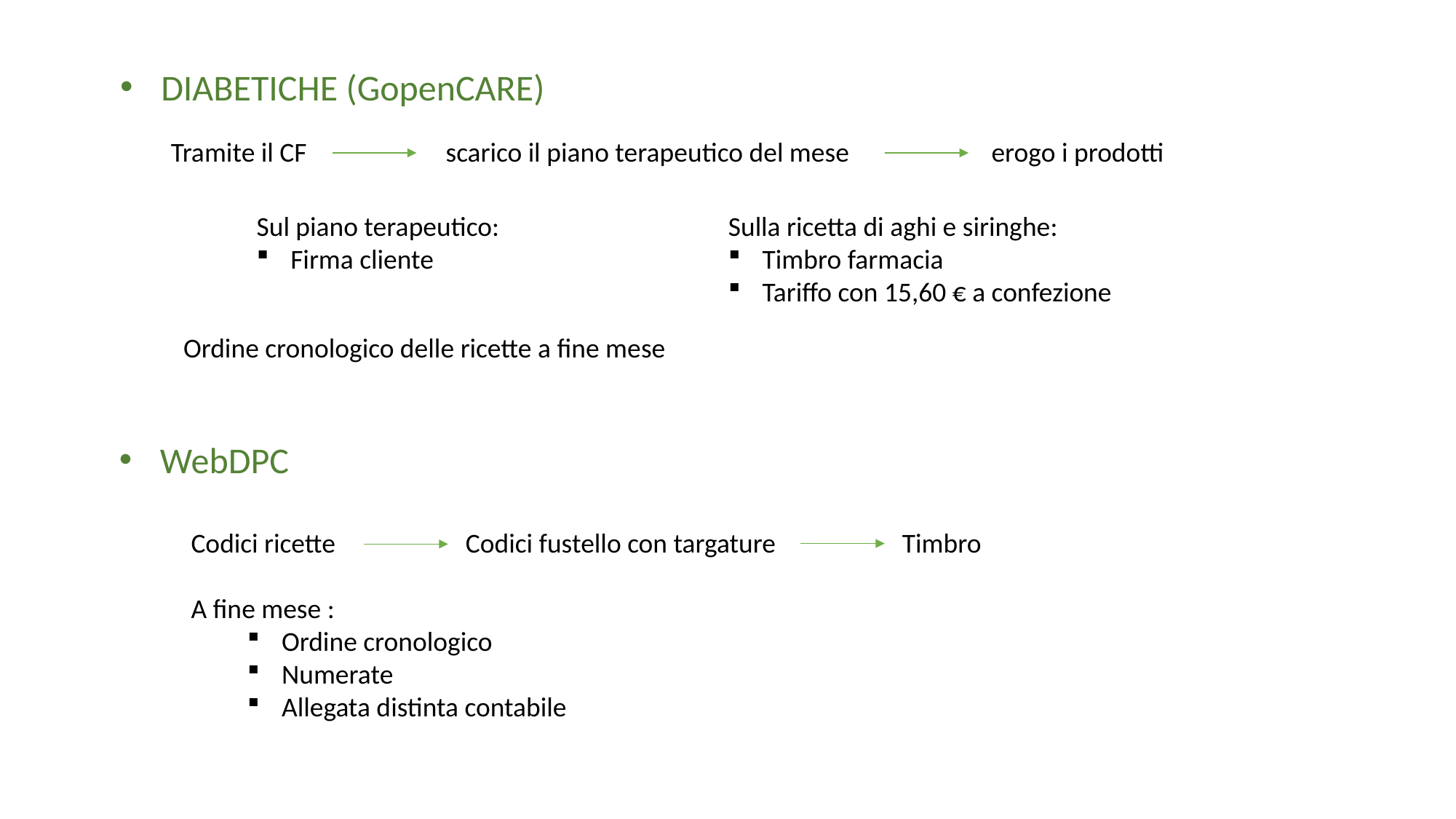

DIABETICHE (GopenCARE)
Tramite il CF 		scarico il piano terapeutico del mese		erogo i prodotti
Sul piano terapeutico:
Firma cliente
Sulla ricetta di aghi e siringhe:
Timbro farmacia
Tariffo con 15,60 € a confezione

Ordine cronologico delle ricette a fine mese
WebDPC
Codici ricette		Codici fustello con targature 		Timbro

A fine mese :
Ordine cronologico
Numerate
Allegata distinta contabile